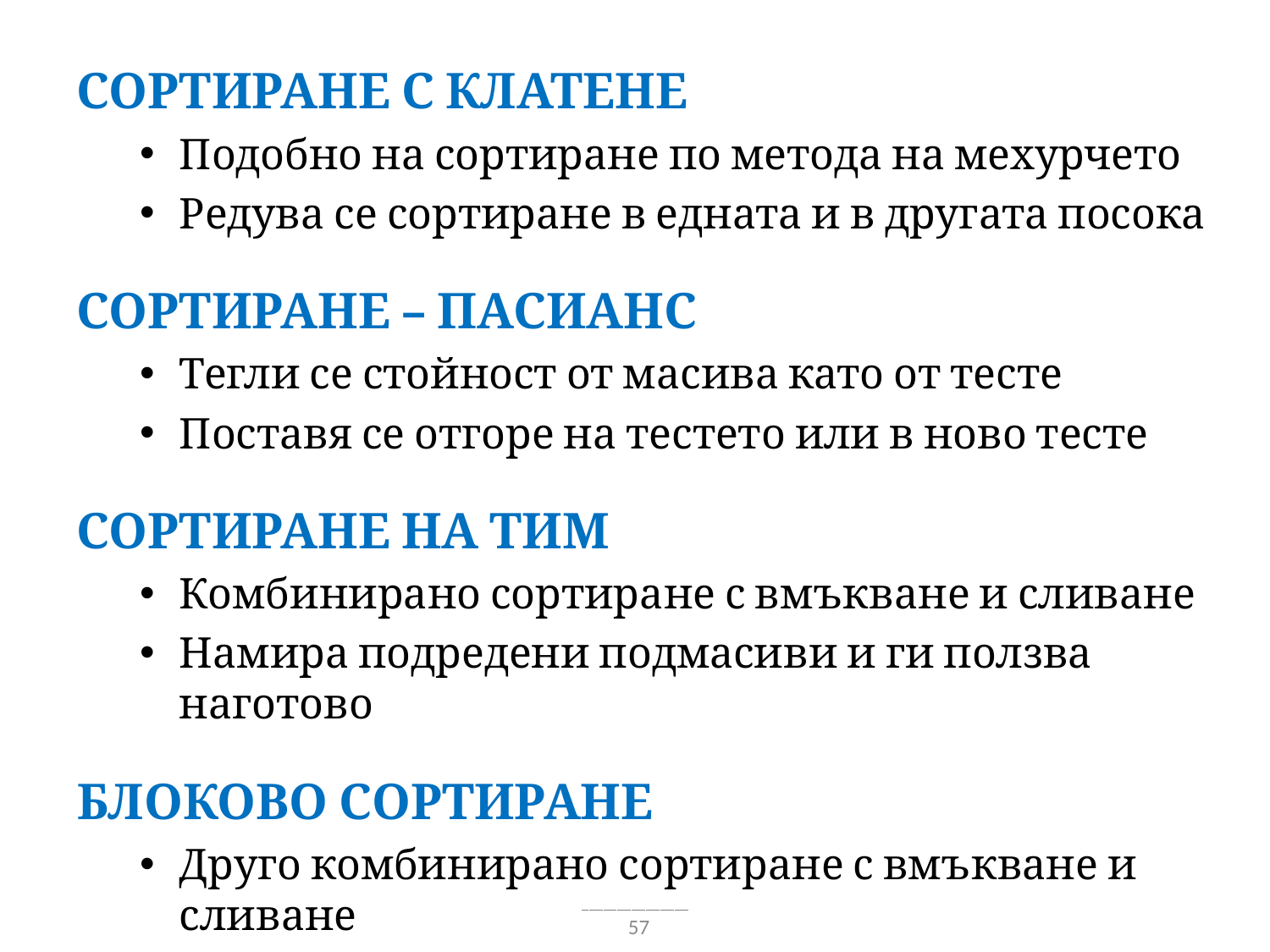

Сортиране с клатене
Подобно на сортиране по метода на мехурчето
Редува се сортиране в едната и в другата посока
Сортиране – пасианс
Тегли се стойност от масива като от тесте
Поставя се отгоре на тестето или в ново тесте
Сортиране на Тим
Комбинирано сортиране с вмъкване и сливане
Намира подредени подмасиви и ги ползва наготово
Блоково сортиране
Друго комбинирано сортиране с вмъкване и сливане

57